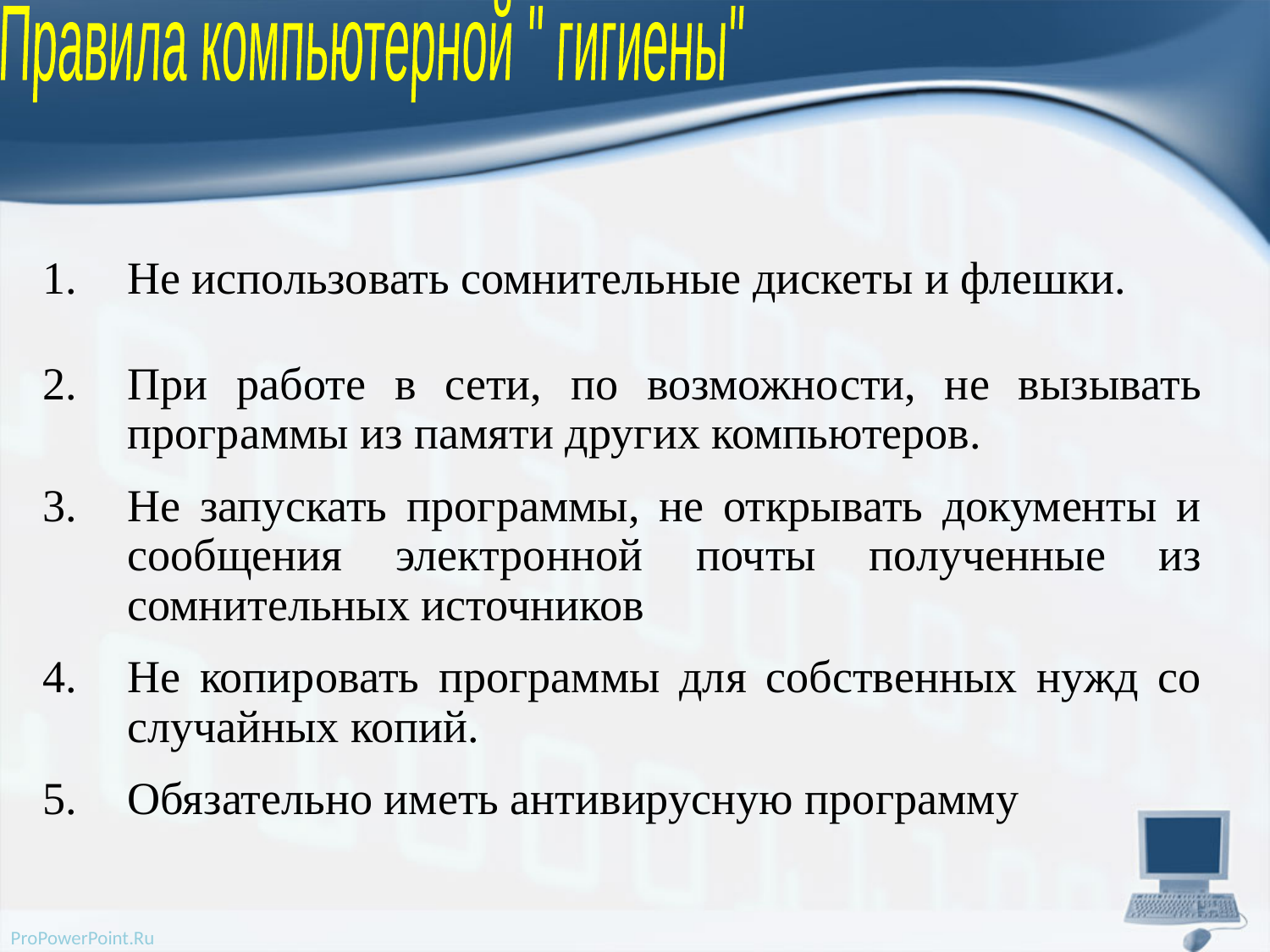

Правила компьютерной " гигиены"
Не использовать сомнительные дискеты и флешки.

При работе в сети, по возможности, не вызывать программы из памяти других компьютеров.
Не запускать программы, не открывать документы и сообщения электронной почты полученные из сомнительных источников
Не копировать программы для собственных нужд со случайных копий.
Обязательно иметь антивирусную программу